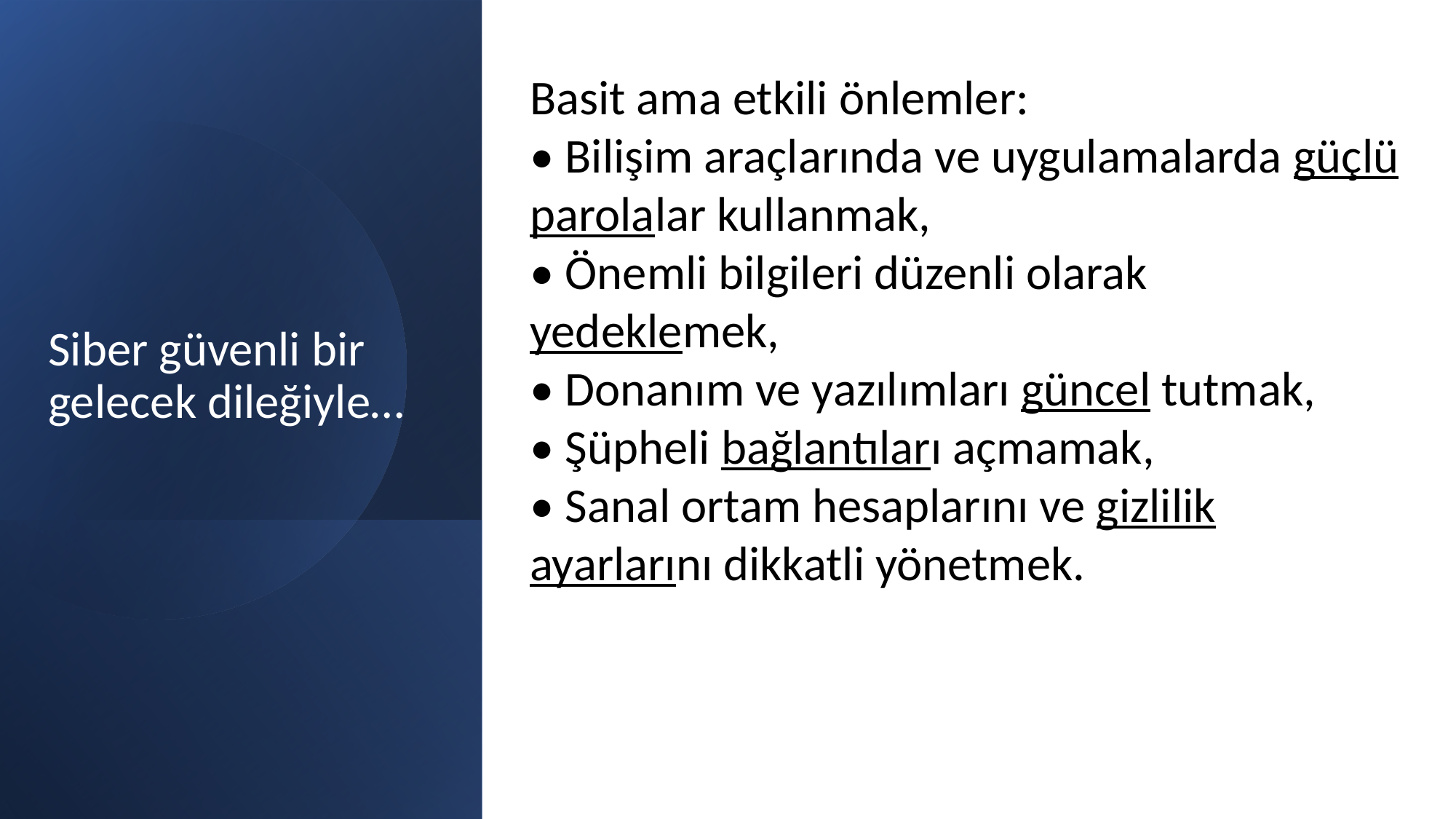

Basit ama etkili önlemler:
• Bilişim araçlarında ve uygulamalarda güçlü parolalar kullanmak,
• Önemli bilgileri düzenli olarak yedeklemek,
• Donanım ve yazılımları güncel tutmak,
• Şüpheli bağlantıları açmamak,
• Sanal ortam hesaplarını ve gizlilik ayarlarını dikkatli yönetmek.

# Siber güvenli bir gelecek dileğiyle…